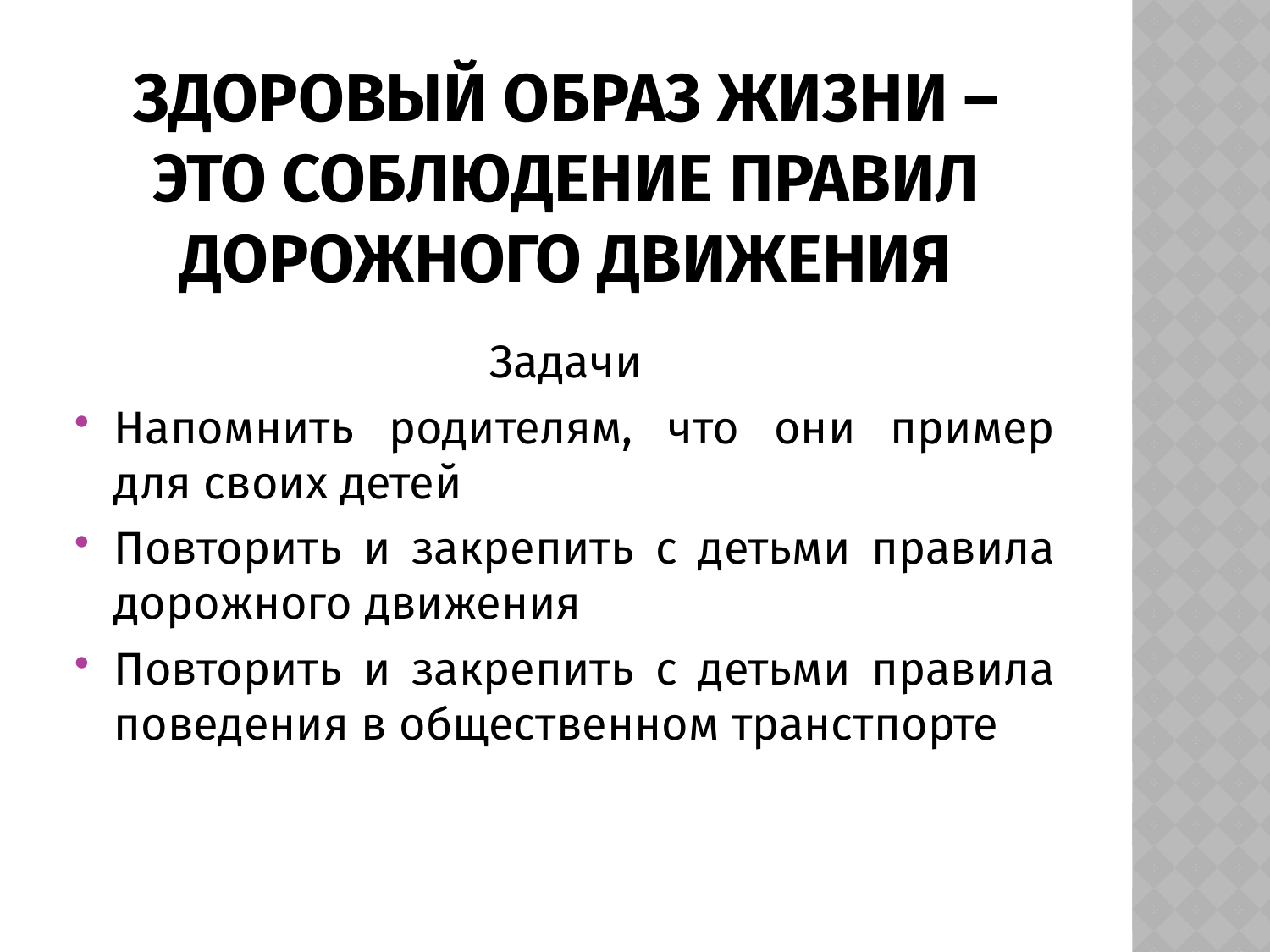

# Здоровый образ жизни – это соблюдение правил дорожного движения
Задачи
Напомнить родителям, что они пример для своих детей
Повторить и закрепить с детьми правила дорожного движения
Повторить и закрепить с детьми правила поведения в общественном транстпорте